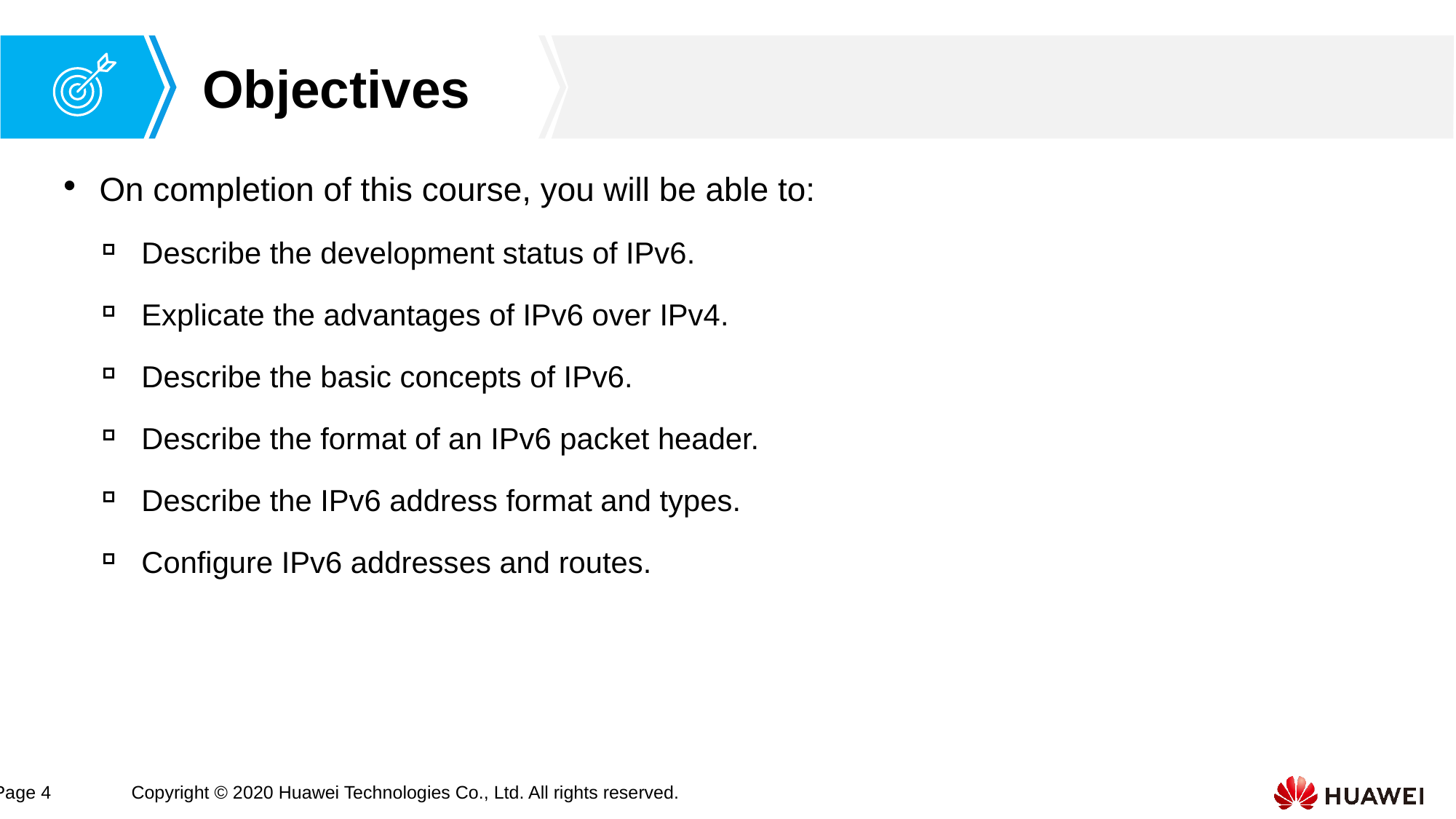

On completion of this course, you will be able to:
Describe the development status of IPv6.
Explicate the advantages of IPv6 over IPv4.
Describe the basic concepts of IPv6.
Describe the format of an IPv6 packet header.
Describe the IPv6 address format and types.
Configure IPv6 addresses and routes.